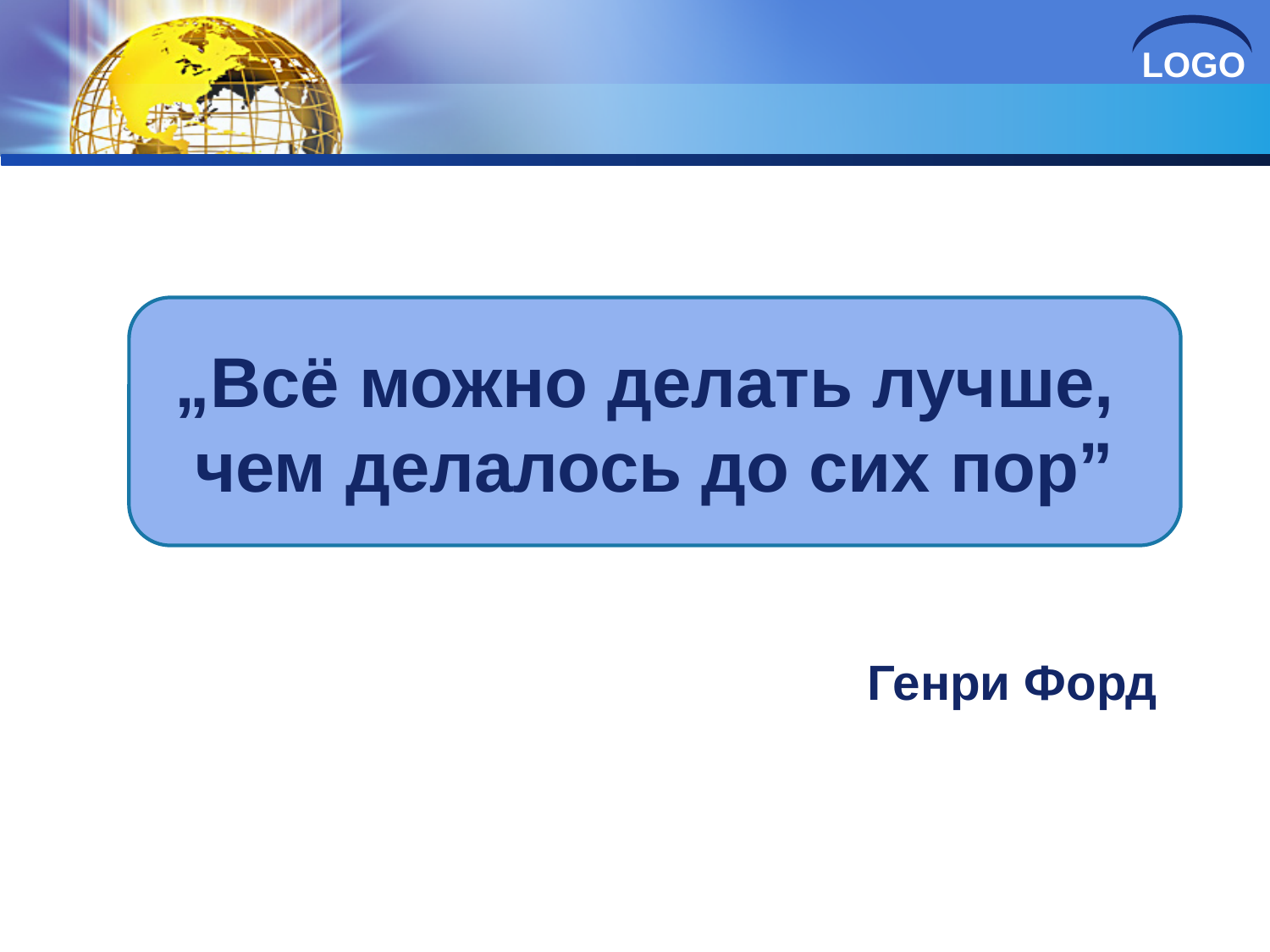

„Всё можно делать лучше,
чем делалось до сих пор”
Генри Форд